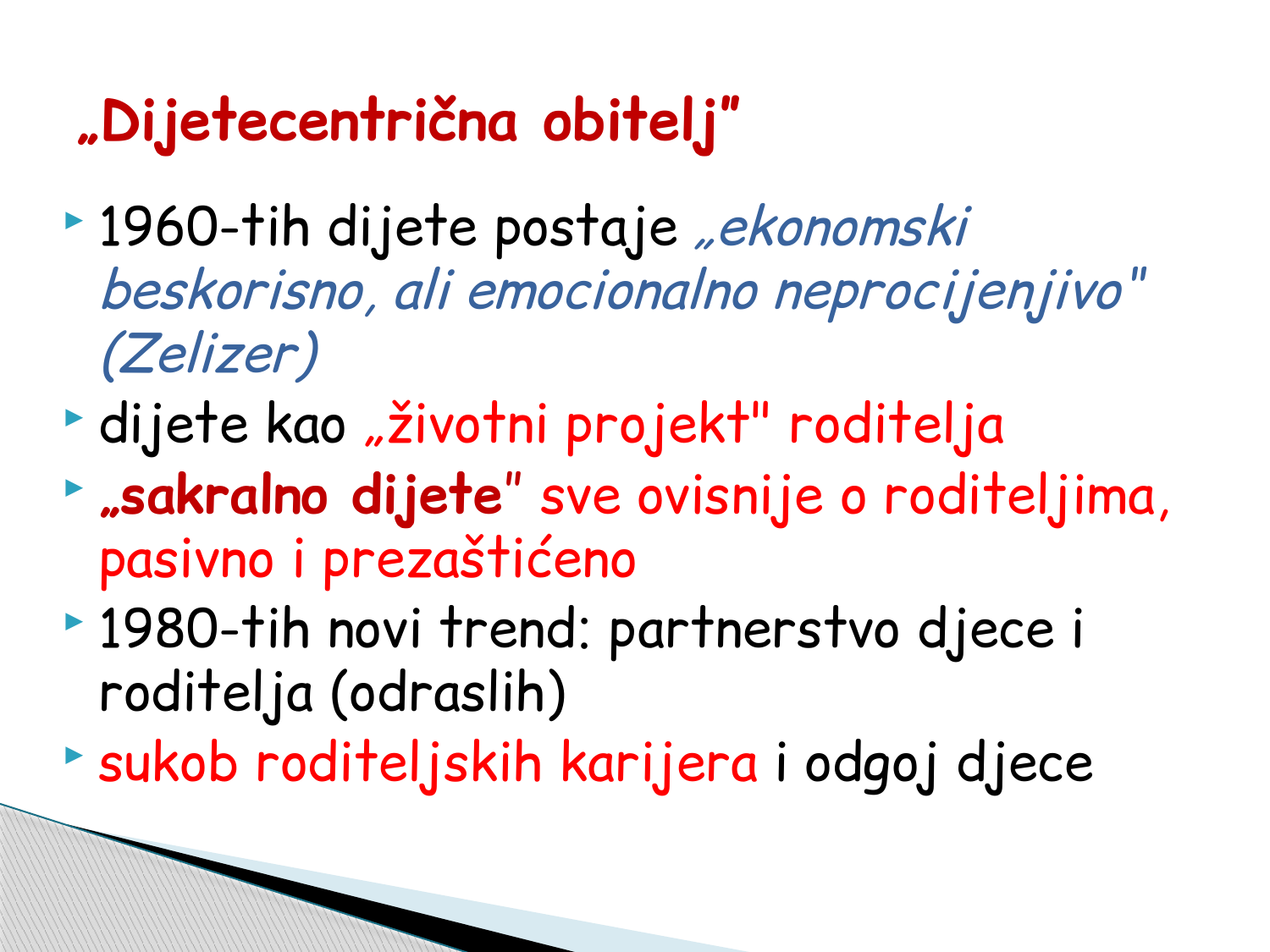

# „Dijetecentrična obitelj”
1960-tih dijete postaje „ekonomski beskorisno, ali emocionalno neprocijenjivo“ (Zelizer)
dijete kao „životni projekt" roditelja
„sakralno dijete” sve ovisnije o roditeljima, pasivno i prezaštićeno
1980-tih novi trend: partnerstvo djece i roditelja (odraslih)
sukob roditeljskih karijera i odgoj djece